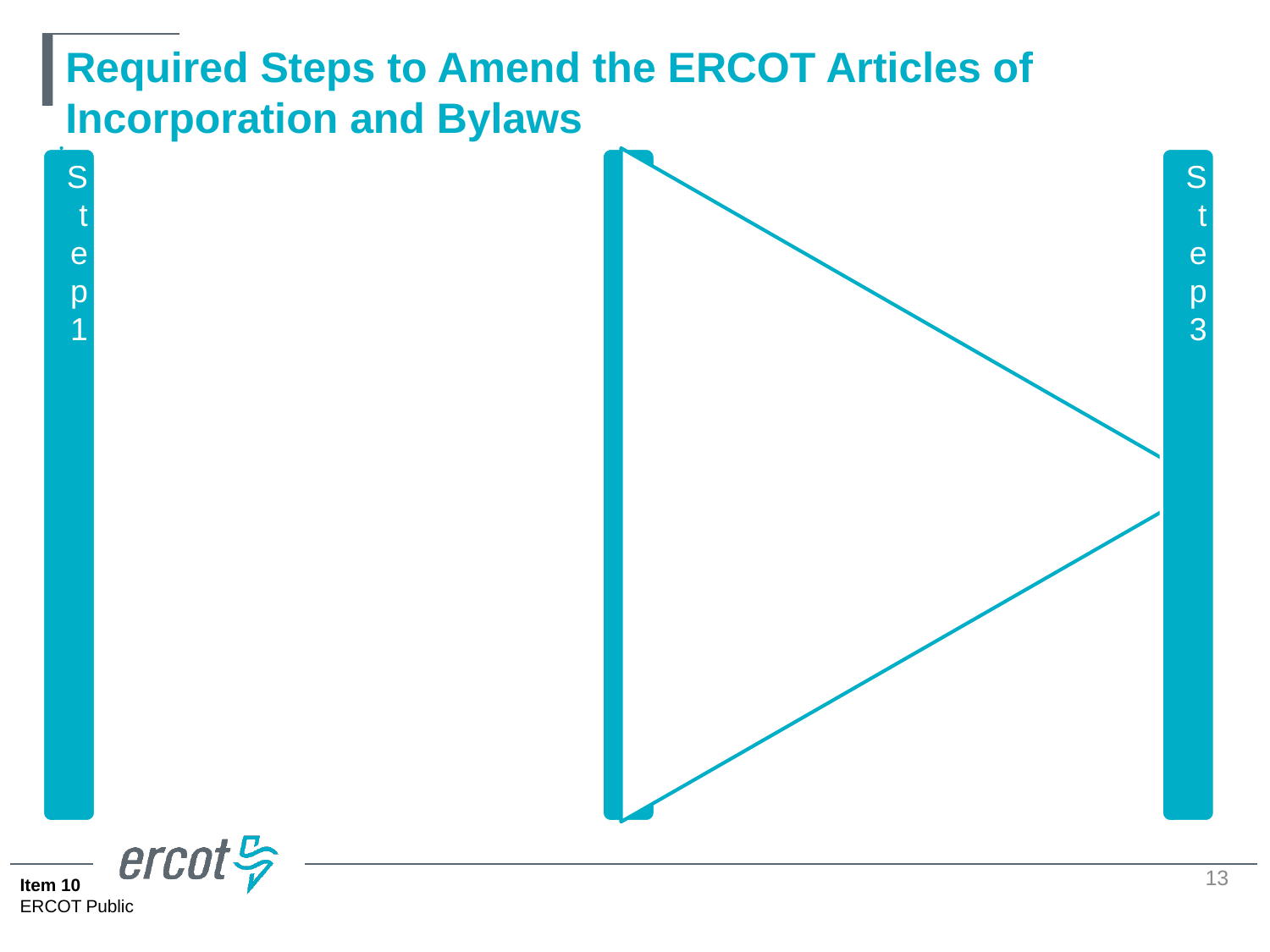

# Required Steps to Amend the ERCOT Articles of Incorporation and Bylaws
Step 2
Step 3
Step 1
13